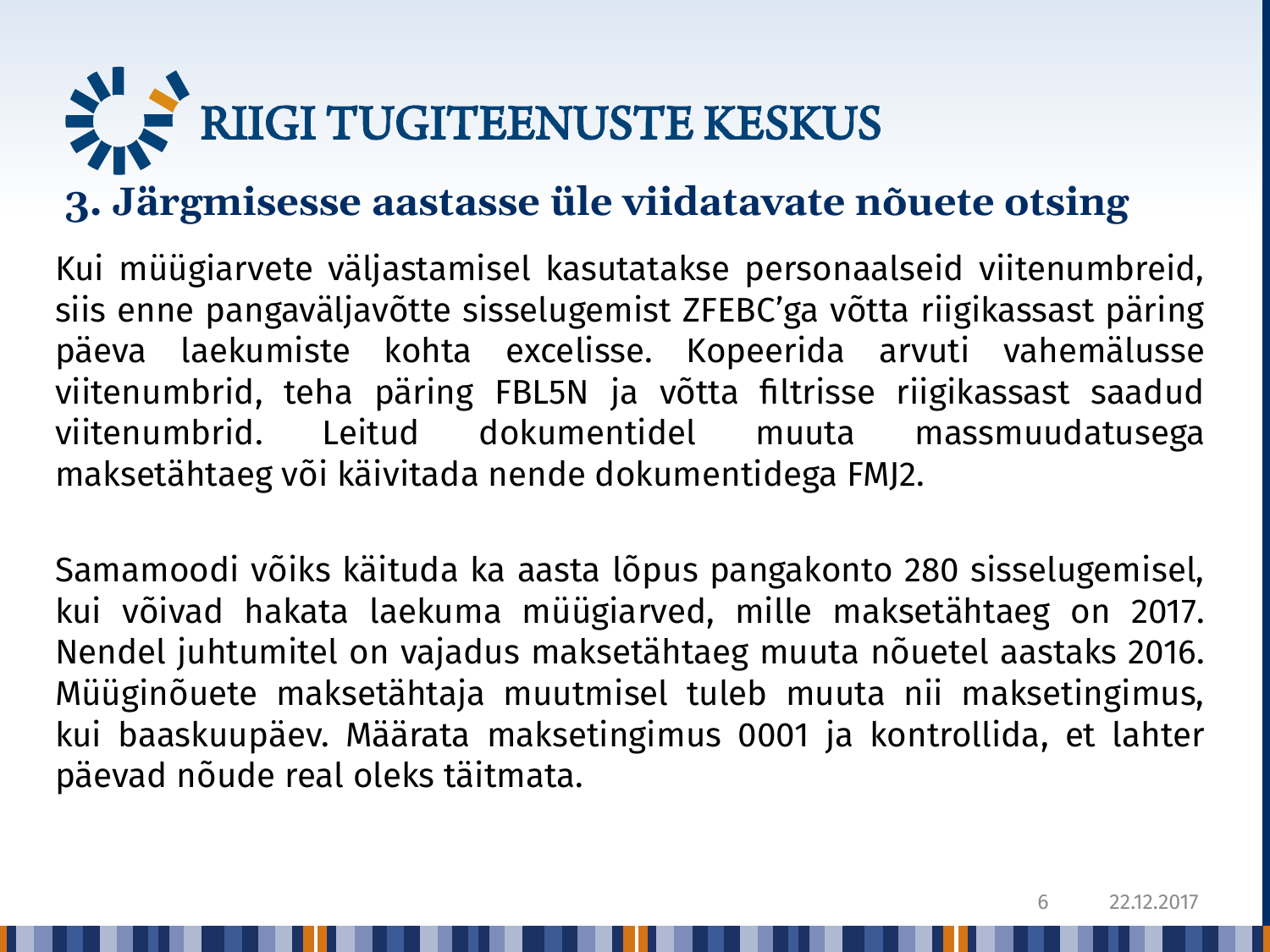

# 3. Järgmisesse aastasse üle viidatavate nõuete otsing
Kui müügiarvete väljastamisel kasutatakse personaalseid viitenumbreid, siis enne pangaväljavõtte sisselugemist ZFEBC’ga võtta riigikassast päring päeva laekumiste kohta excelisse. Kopeerida arvuti vahemälusse viitenumbrid, teha päring FBL5N ja võtta filtrisse riigikassast saadud viitenumbrid. Leitud dokumentidel muuta massmuudatusega maksetähtaeg või käivitada nende dokumentidega FMJ2.

Samamoodi võiks käituda ka aasta lõpus pangakonto 280 sisselugemisel, kui võivad hakata laekuma müügiarved, mille maksetähtaeg on 2017. Nendel juhtumitel on vajadus maksetähtaeg muuta nõuetel aastaks 2016. Müüginõuete maksetähtaja muutmisel tuleb muuta nii maksetingimus, kui baaskuupäev. Määrata maksetingimus 0001 ja kontrollida, et lahter päevad nõude real oleks täitmata.
6
22.12.2017